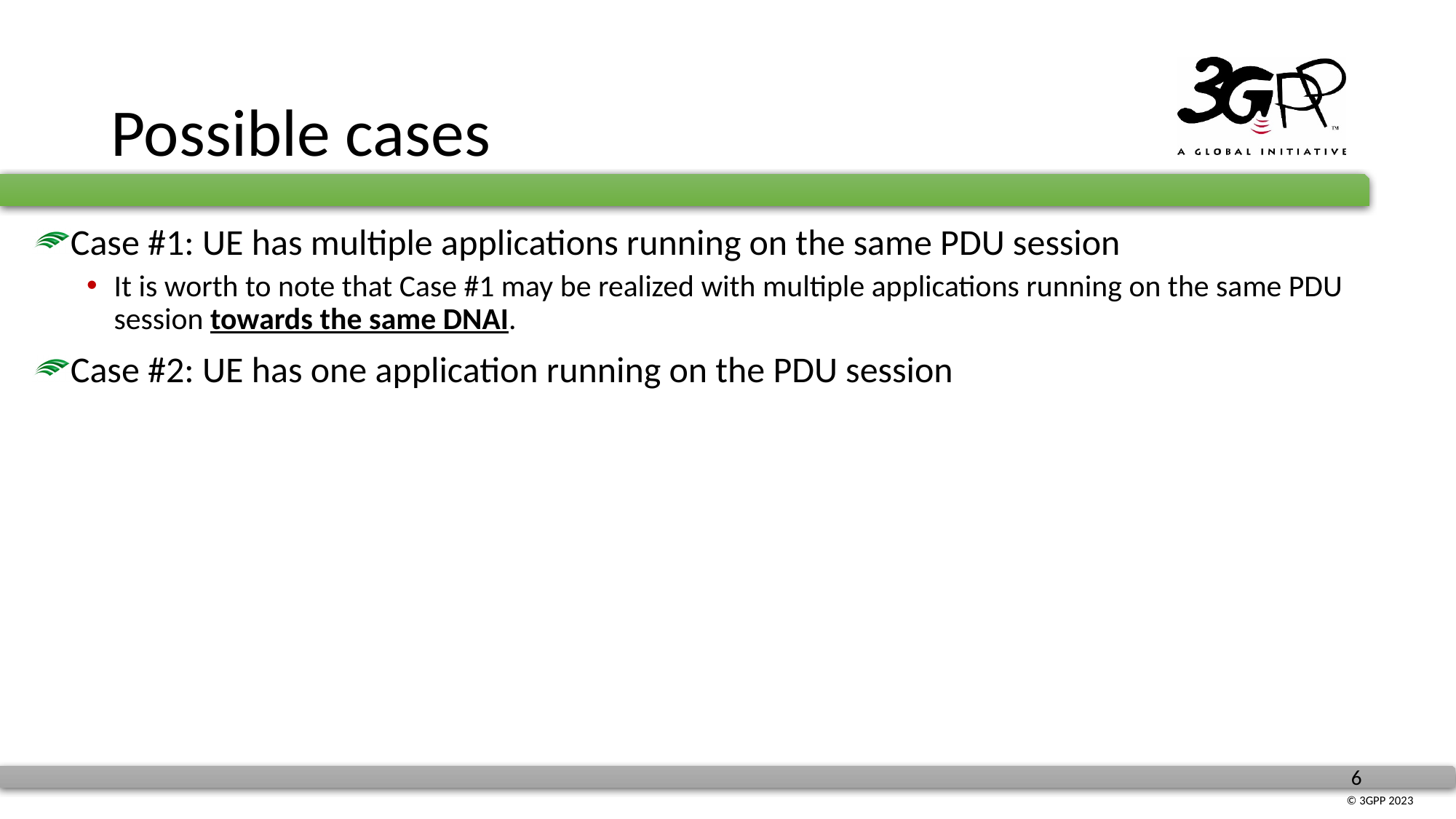

# Possible cases
Case #1: UE has multiple applications running on the same PDU session
It is worth to note that Case #1 may be realized with multiple applications running on the same PDU session towards the same DNAI.
Case #2: UE has one application running on the PDU session